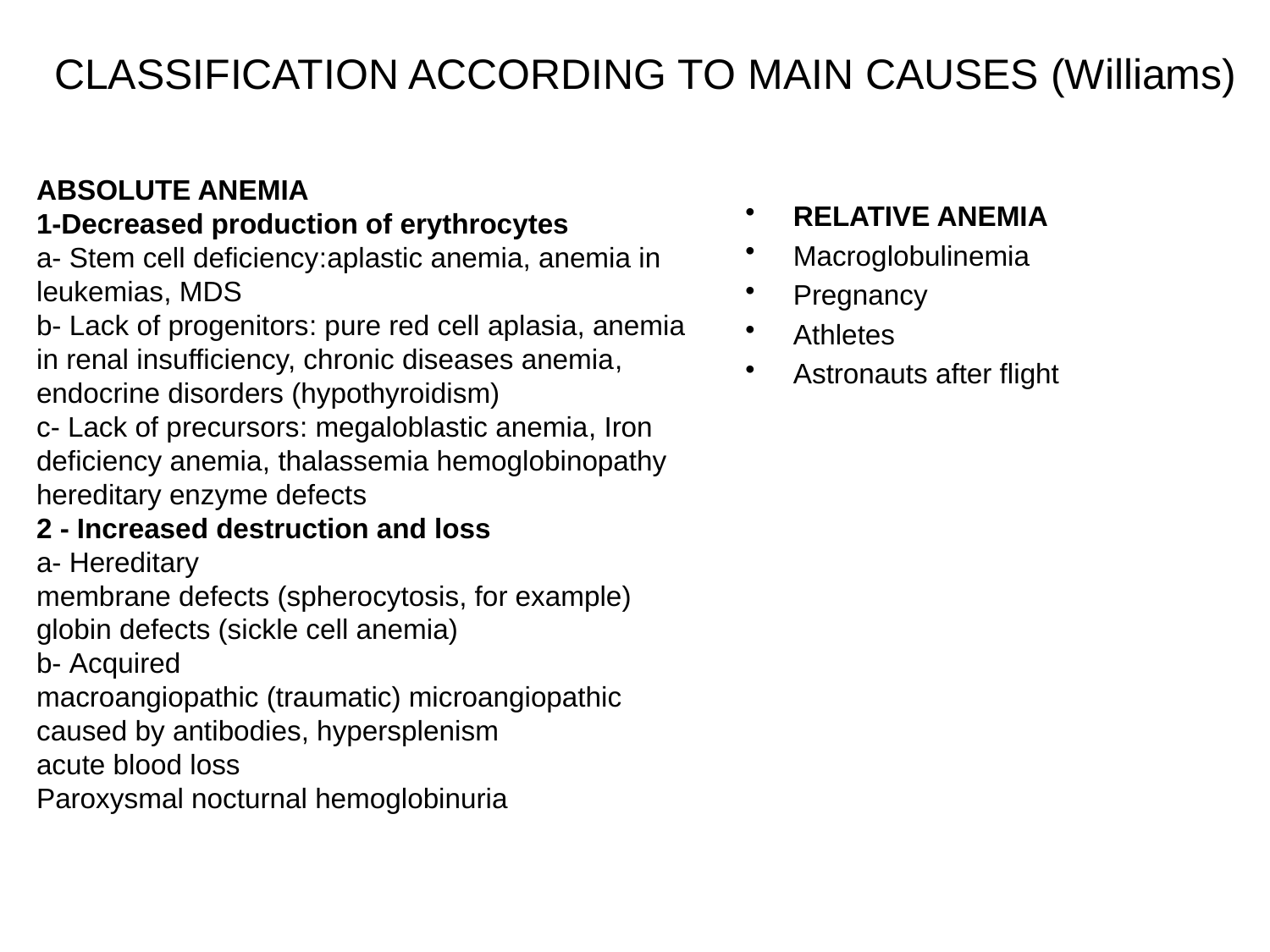

# CLASSIFICATION ACCORDING TO MAIN CAUSES (Williams)
ABSOLUTE ANEMIA
1-Decreased production of erythrocytes
a- Stem cell deficiency:aplastic anemia, anemia in leukemias, MDS
b- Lack of progenitors: pure red cell aplasia, anemia in renal insufficiency, chronic diseases anemia,
endocrine disorders (hypothyroidism)
c- Lack of precursors: megaloblastic anemia, Iron deficiency anemia, thalassemia hemoglobinopathy
hereditary enzyme defects
2 - Increased destruction and loss
a- Hereditary
membrane defects (spherocytosis, for example)
globin defects (sickle cell anemia)
b- Acquired
macroangiopathic (traumatic) microangiopathic
caused by antibodies, hypersplenism
acute blood loss
Paroxysmal nocturnal hemoglobinuria

RELATIVE ANEMIA
Macroglobulinemia
Pregnancy
Athletes
Astronauts after flight